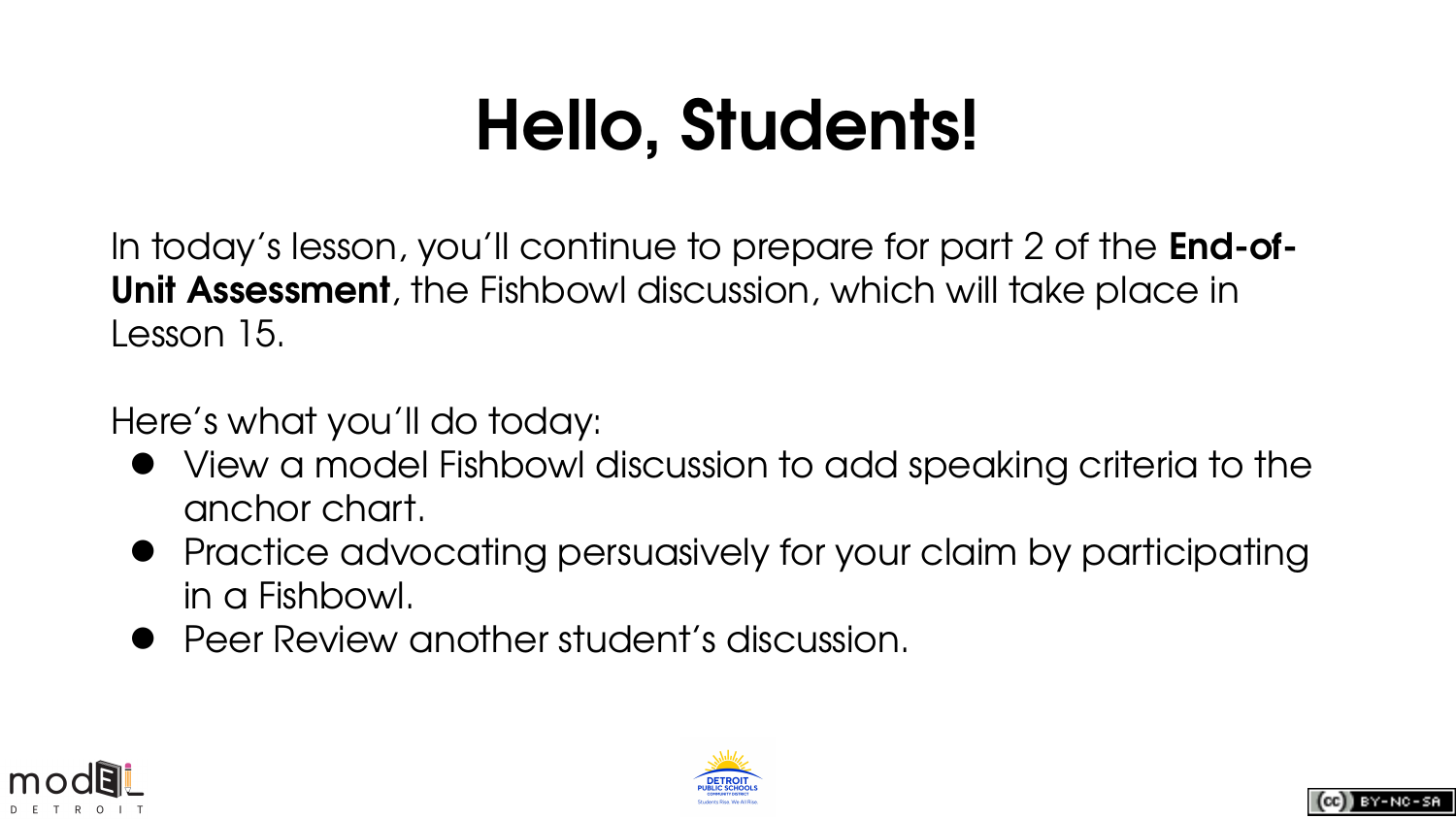

# Hello, Students!
In today’s lesson, you’ll continue to prepare for part 2 of the End-of-Unit Assessment, the Fishbowl discussion, which will take place in Lesson 15.

Here’s what you’ll do today:
View a model Fishbowl discussion to add speaking criteria to the anchor chart.
Practice advocating persuasively for your claim by participating in a Fishbowl.
Peer Review another student’s discussion.